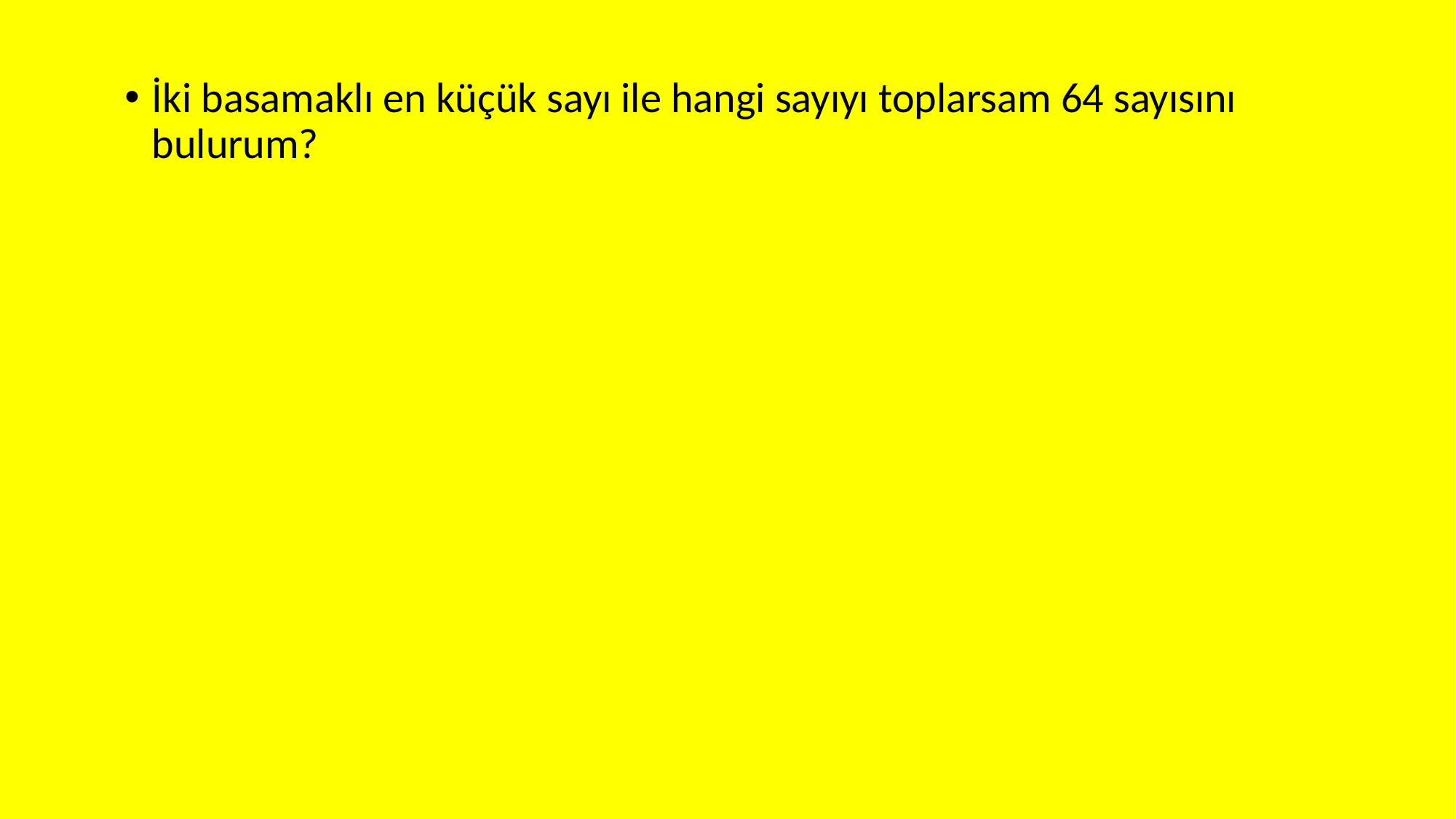

İki basamaklı en küçük sayı ile hangi sayıyı toplarsam 64 sayısını bulurum?